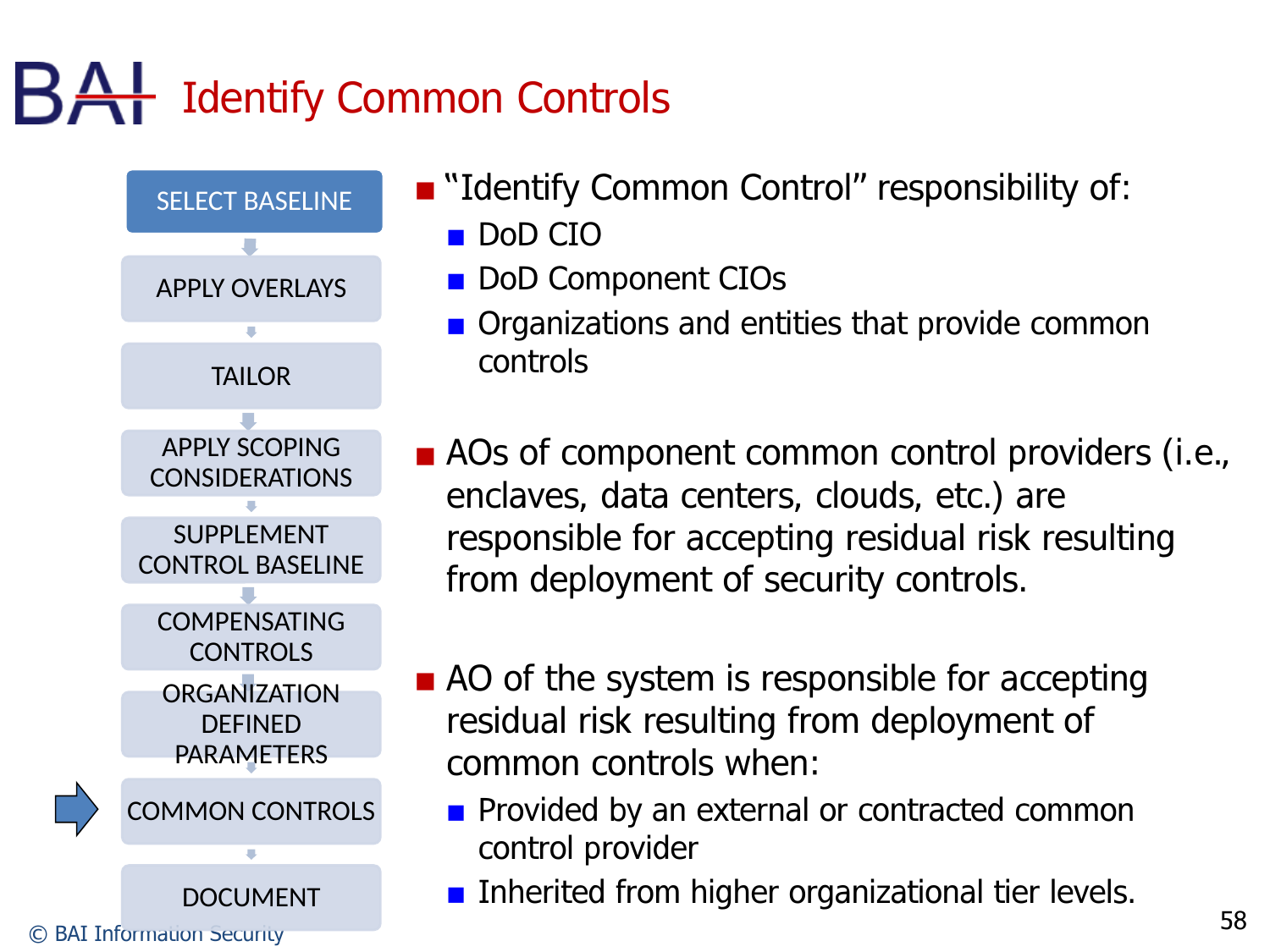

# Identify Common Controls
“Identify Common Control” responsibility of:
DoD CIO
DoD Component CIOs
Organizations and entities that provide common controls

AOs of component common control providers (i.e., enclaves, data centers, clouds, etc.) are responsible for accepting residual risk resulting from deployment of security controls.

AO of the system is responsible for accepting residual risk resulting from deployment of common controls when:
Provided by an external or contracted common control provider
Inherited from higher organizational tier levels.

Select Baseline

Apply overlays

TAILOR

Apply scoping considerations

Supplement Control Baseline

Compensating Controls

Organization defined parameters

Common controls

Document